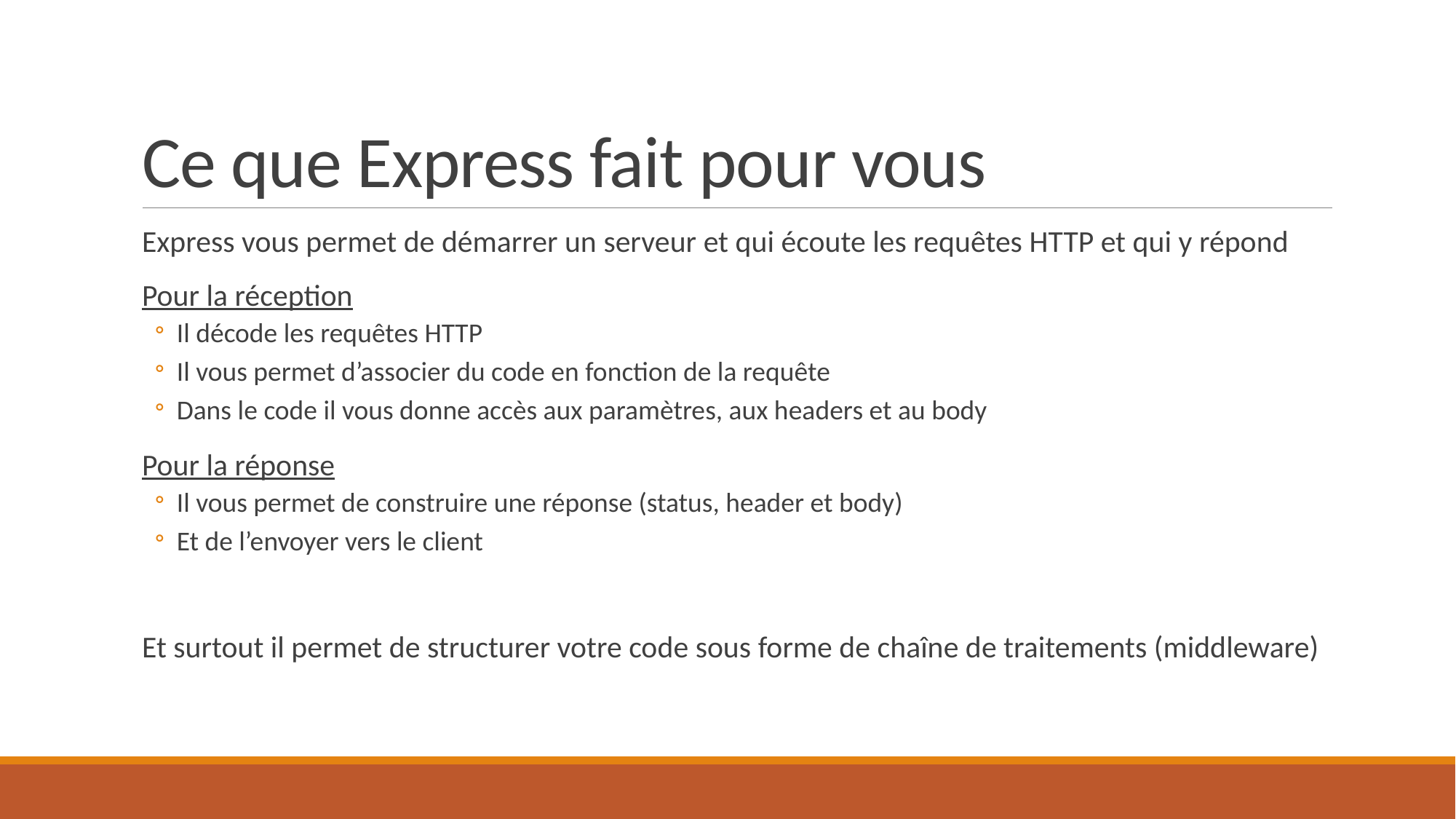

# Ce que Express fait pour vous
Express vous permet de démarrer un serveur et qui écoute les requêtes HTTP et qui y répond
Pour la réception
Il décode les requêtes HTTP
Il vous permet d’associer du code en fonction de la requête
Dans le code il vous donne accès aux paramètres, aux headers et au body
Pour la réponse
Il vous permet de construire une réponse (status, header et body)
Et de l’envoyer vers le client

Et surtout il permet de structurer votre code sous forme de chaîne de traitements (middleware)